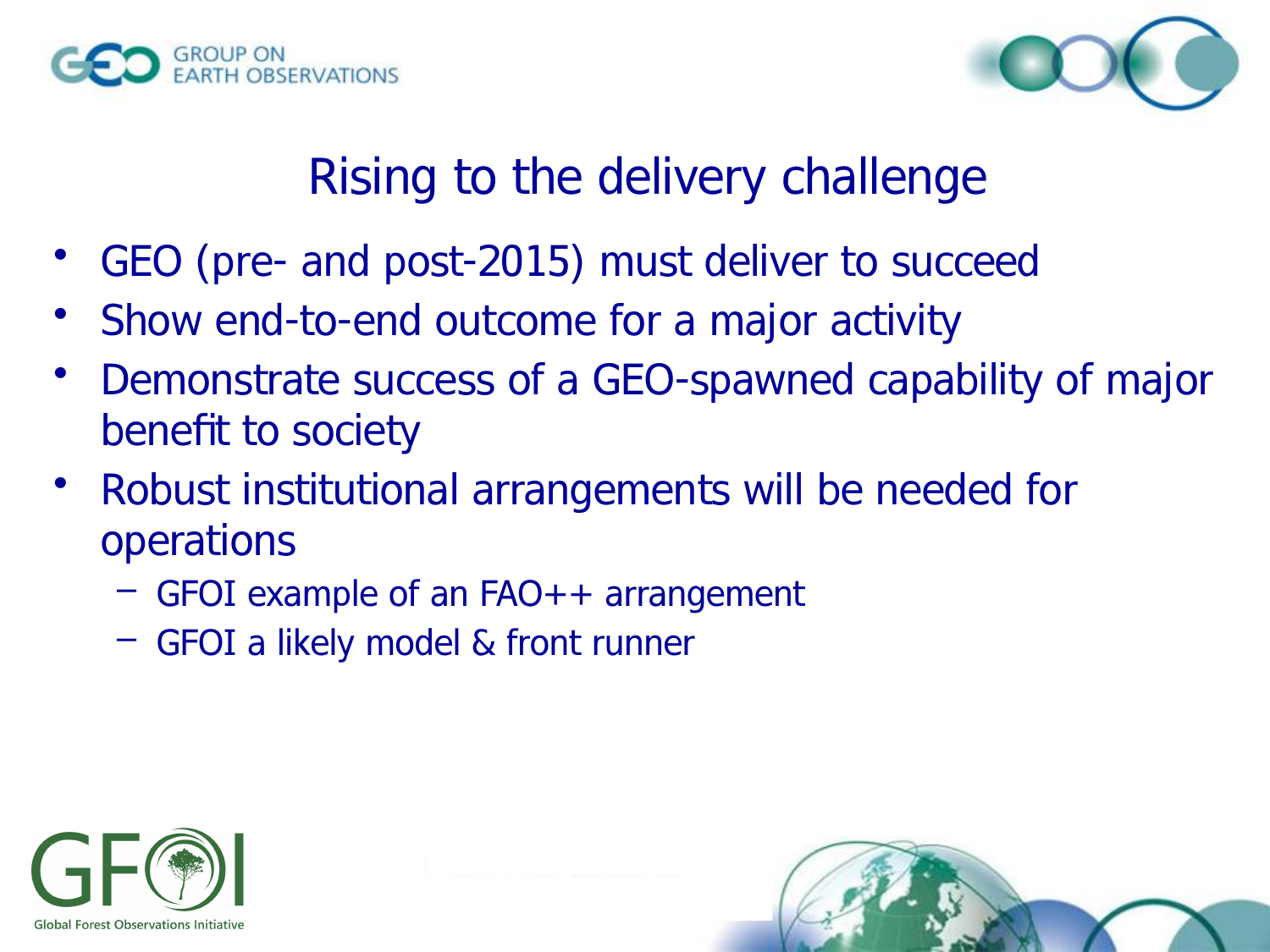

# Rising to the delivery challenge
GEO (pre- and post-2015) must deliver to succeed
Show end-to-end outcome for a major activity
Demonstrate success of a GEO-spawned capability of major benefit to society
Robust institutional arrangements will be needed for operations
GFOI example of an FAO++ arrangement
GFOI a likely model & front runner

© GEO Secretariat